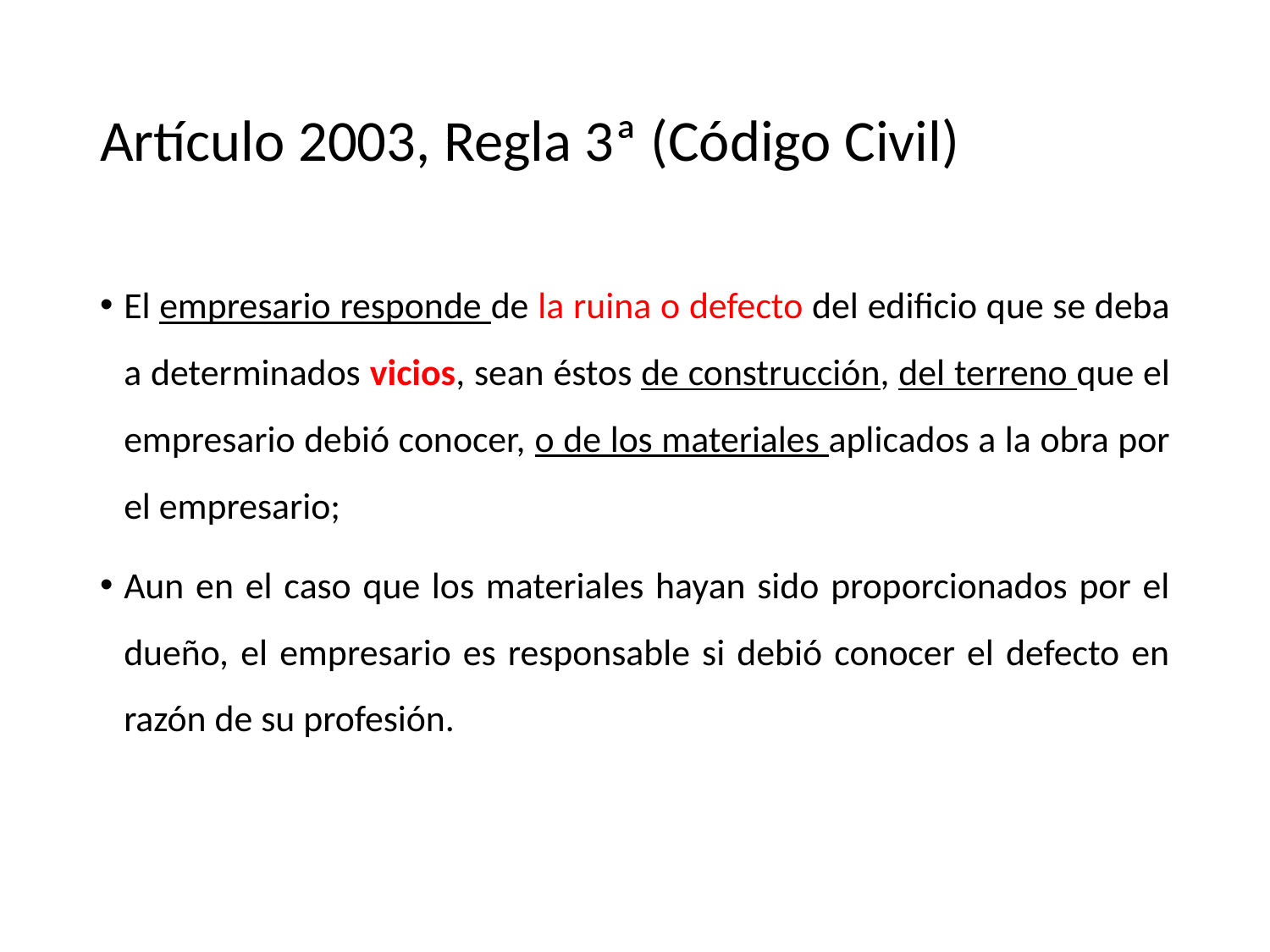

# Artículo 2003, Regla 3ª (Código Civil)
El empresario responde de la ruina o defecto del edificio que se deba a determinados vicios, sean éstos de construcción, del terreno que el empresario debió conocer, o de los materiales aplicados a la obra por el empresario;
Aun en el caso que los materiales hayan sido proporcionados por el dueño, el empresario es responsable si debió conocer el defecto en razón de su profesión.